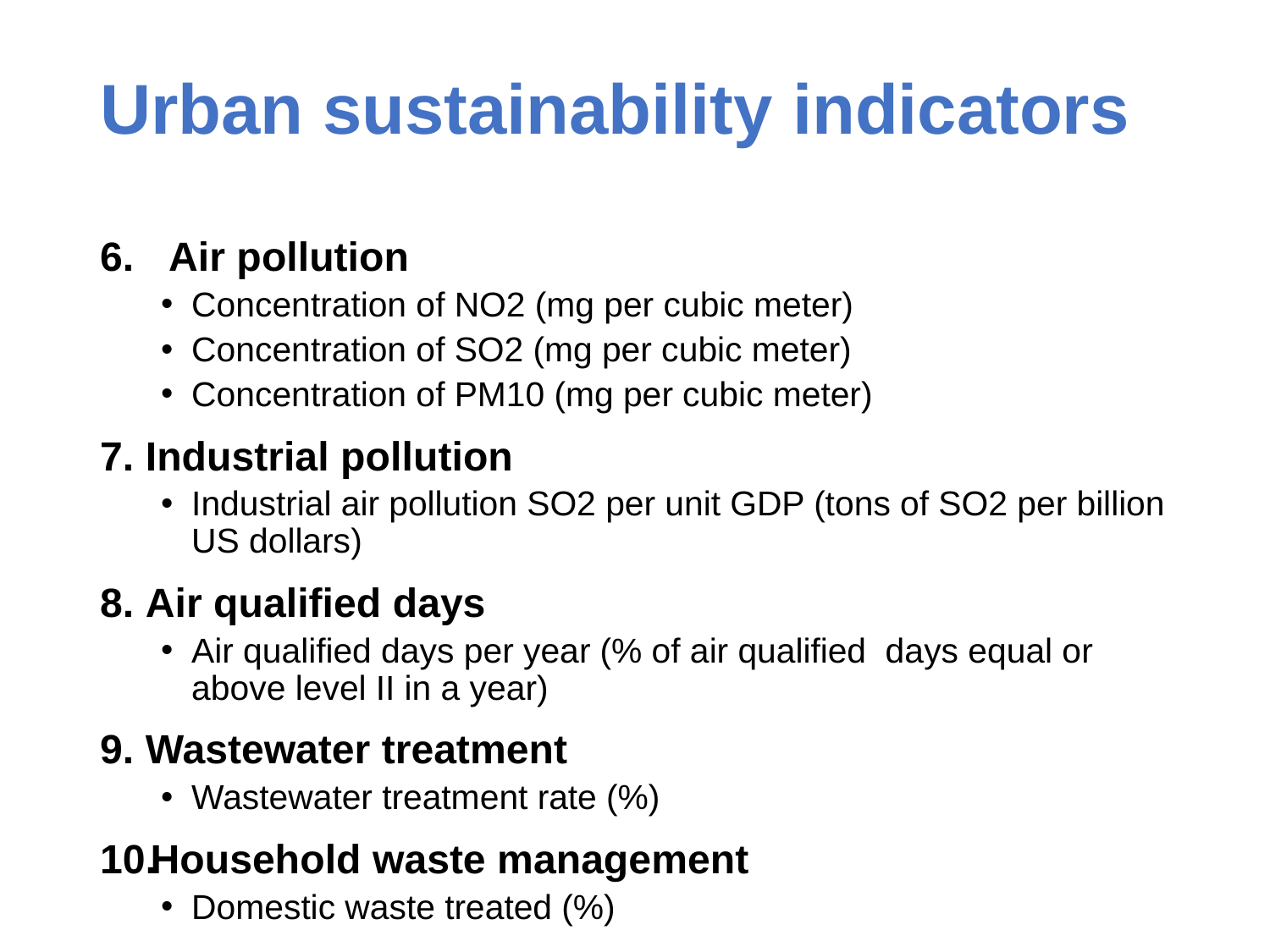

# Urban sustainability indicators
Air pollution
Concentration of NO2 (mg per cubic meter)
Concentration of SO2 (mg per cubic meter)
Concentration of PM10 (mg per cubic meter)
Industrial pollution
Industrial air pollution SO2 per unit GDP (tons of SO2 per billion US dollars)
Air qualified days
Air qualified days per year (% of air qualified  days equal or above level II in a year)
Wastewater treatment
Wastewater treatment rate (%)
Household waste management
Domestic waste treated (%)